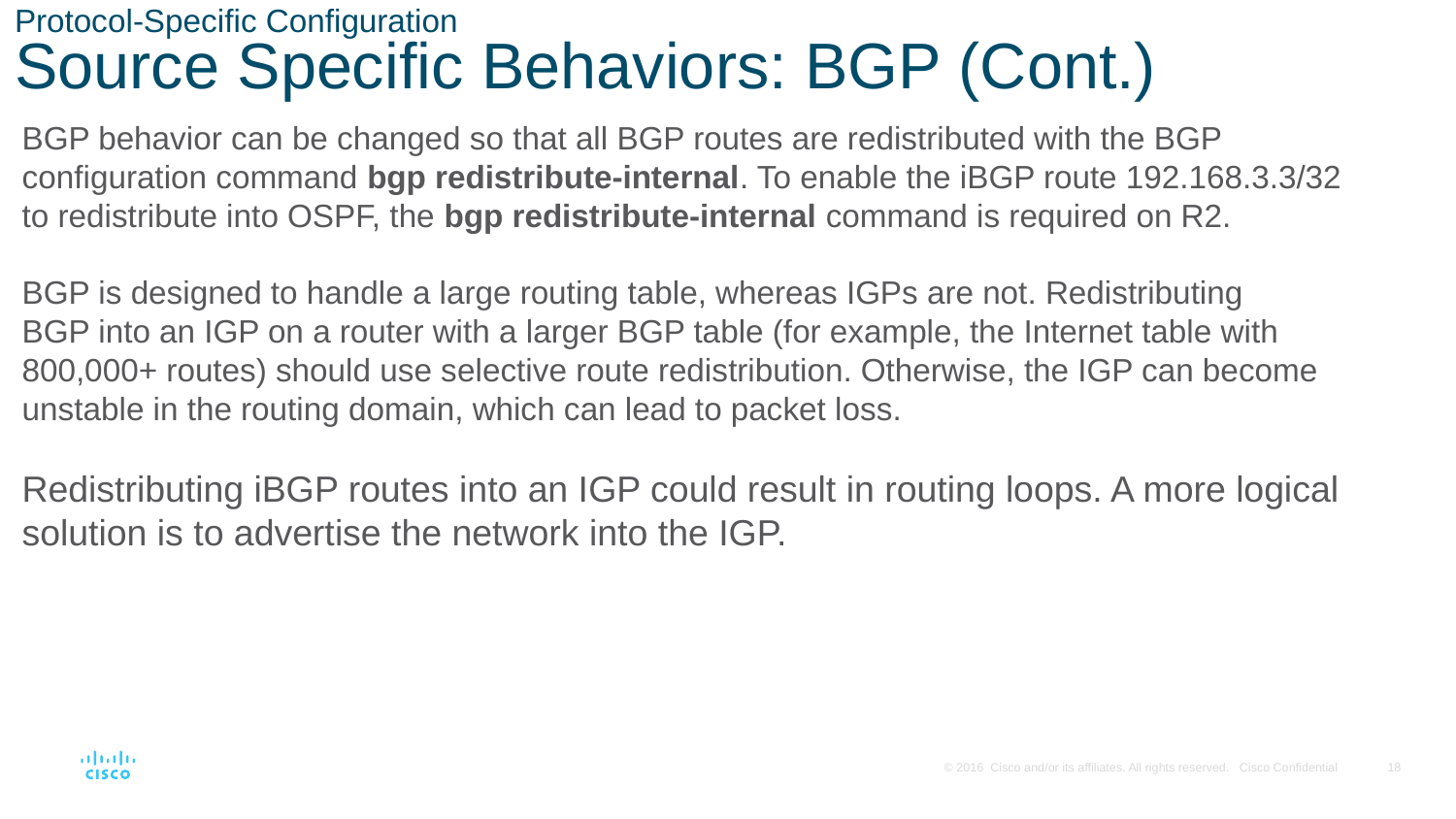

# Protocol-Specific Configuration Source Specific Behaviors: BGP (Cont.)
BGP behavior can be changed so that all BGP routes are redistributed with the BGP
configuration command bgp redistribute-internal. To enable the iBGP route 192.168.3.3/32
to redistribute into OSPF, the bgp redistribute-internal command is required on R2.

BGP is designed to handle a large routing table, whereas IGPs are not. Redistributing
BGP into an IGP on a router with a larger BGP table (for example, the Internet table with
800,000+ routes) should use selective route redistribution. Otherwise, the IGP can become
unstable in the routing domain, which can lead to packet loss.

Redistributing iBGP routes into an IGP could result in routing loops. A more logical solution is to advertise the network into the IGP.